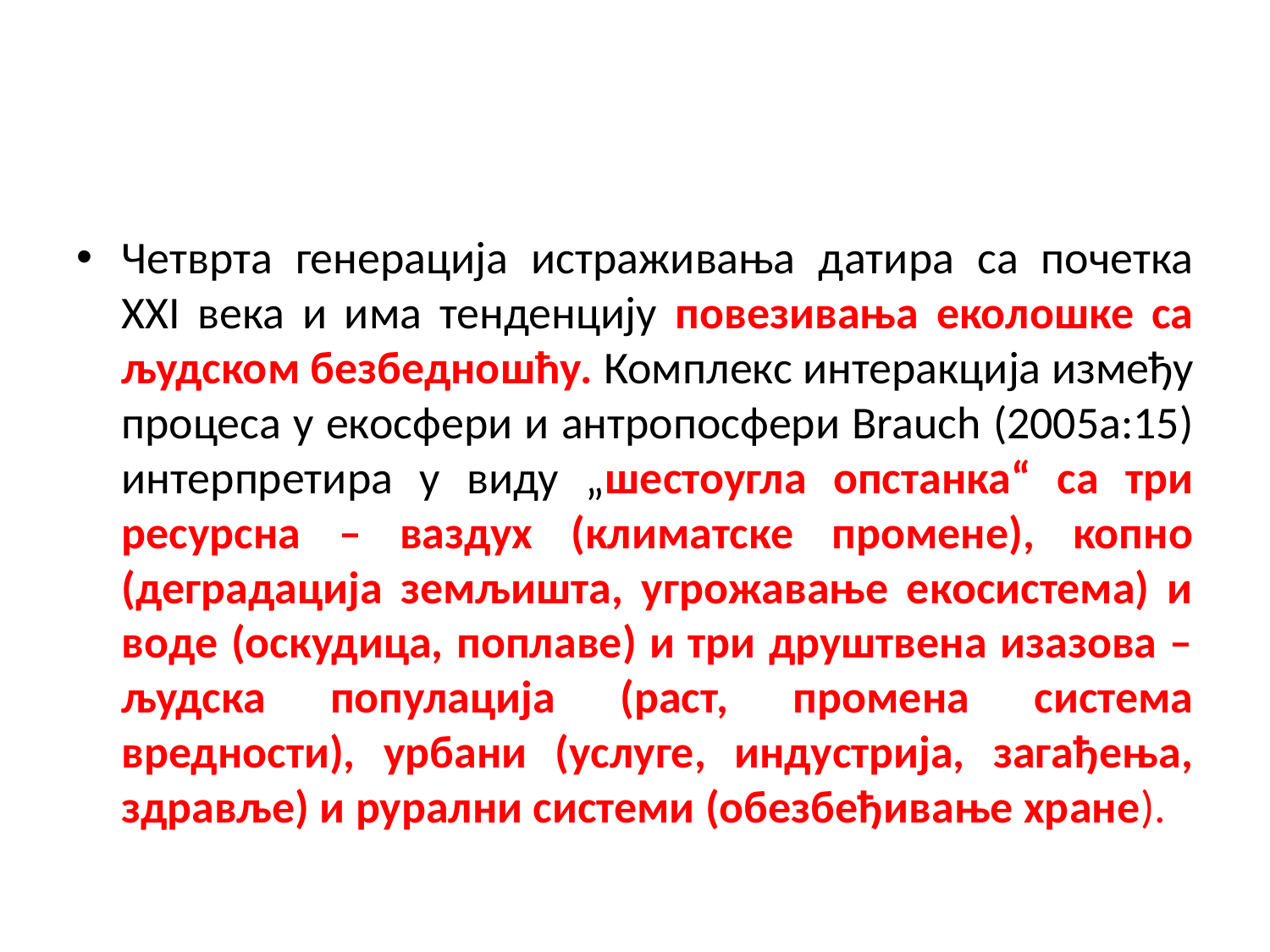

#
Четврта генерација истраживања датира са почетка XXI века и има тенденцију повезивања еколошке са људском безбедношћу. Комплекс интеракција између процеса у екосфери и антропосфери Brauch (2005а:15) интерпретира у виду „шестоугла опстанка“ са три ресурсна – ваздух (климатске промене), копно (деградација земљиштa, угрожавање екосистема) и воде (оскудица, поплаве) и три друштвена изазова – људска популација (раст, промена система вредности), урбани (услуге, индустрија, загађења, здравље) и рурални системи (обезбеђивање хране).